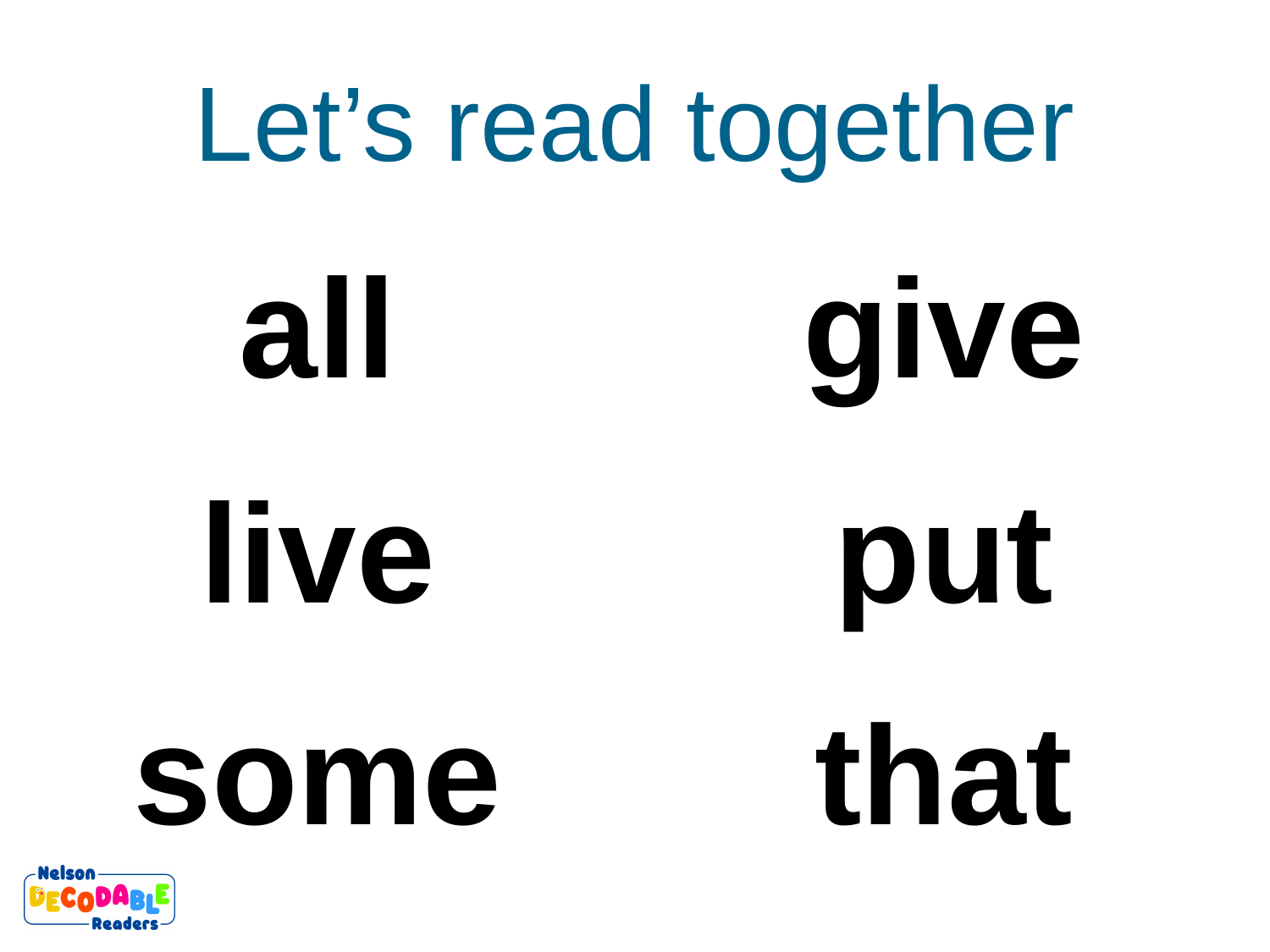

Let’s read together
all
give
live
put
some
that